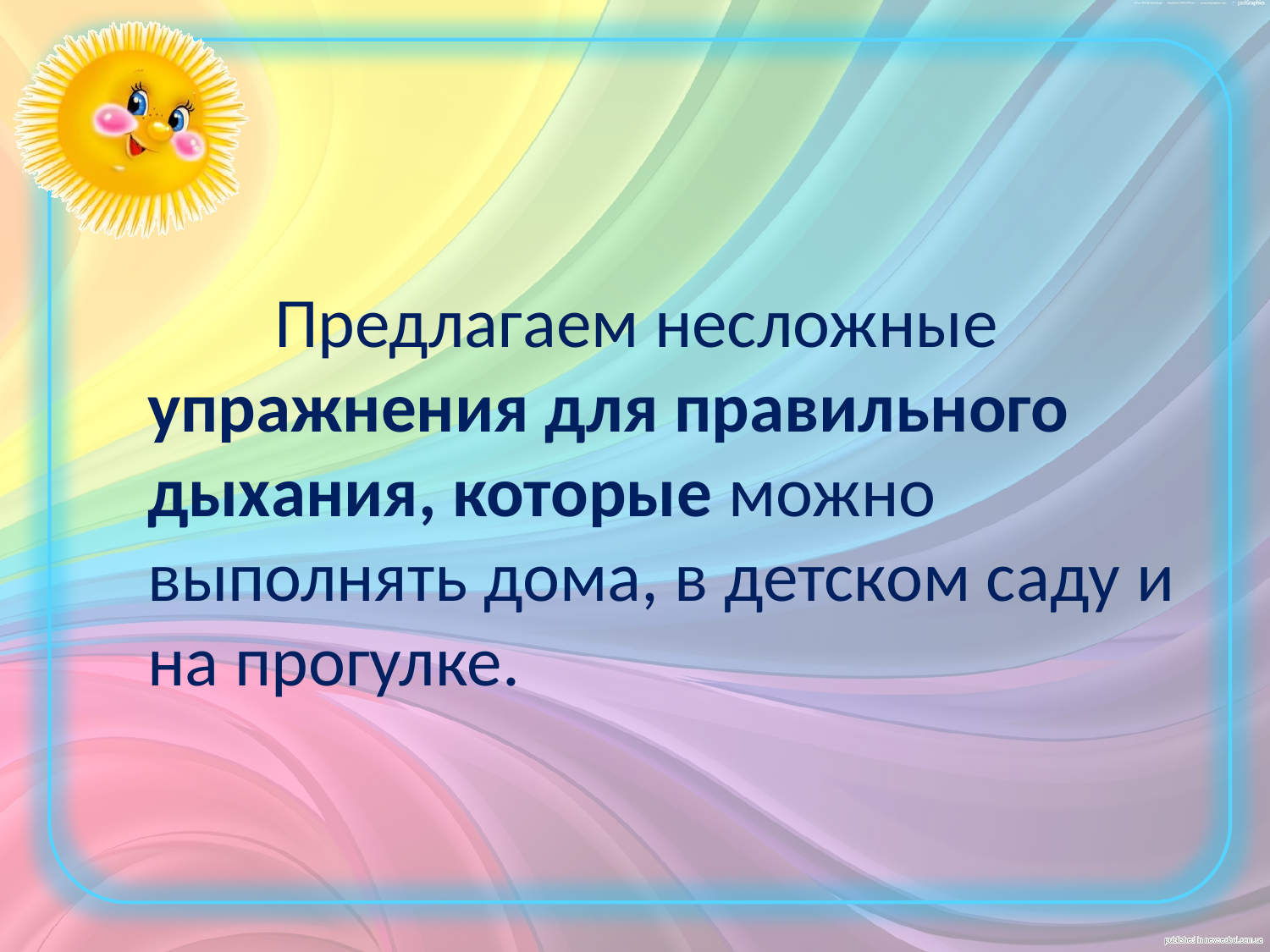

Предлагаем несложные упражнения для правильного дыхания, которые можно выполнять дома, в детском саду и на прогулке.